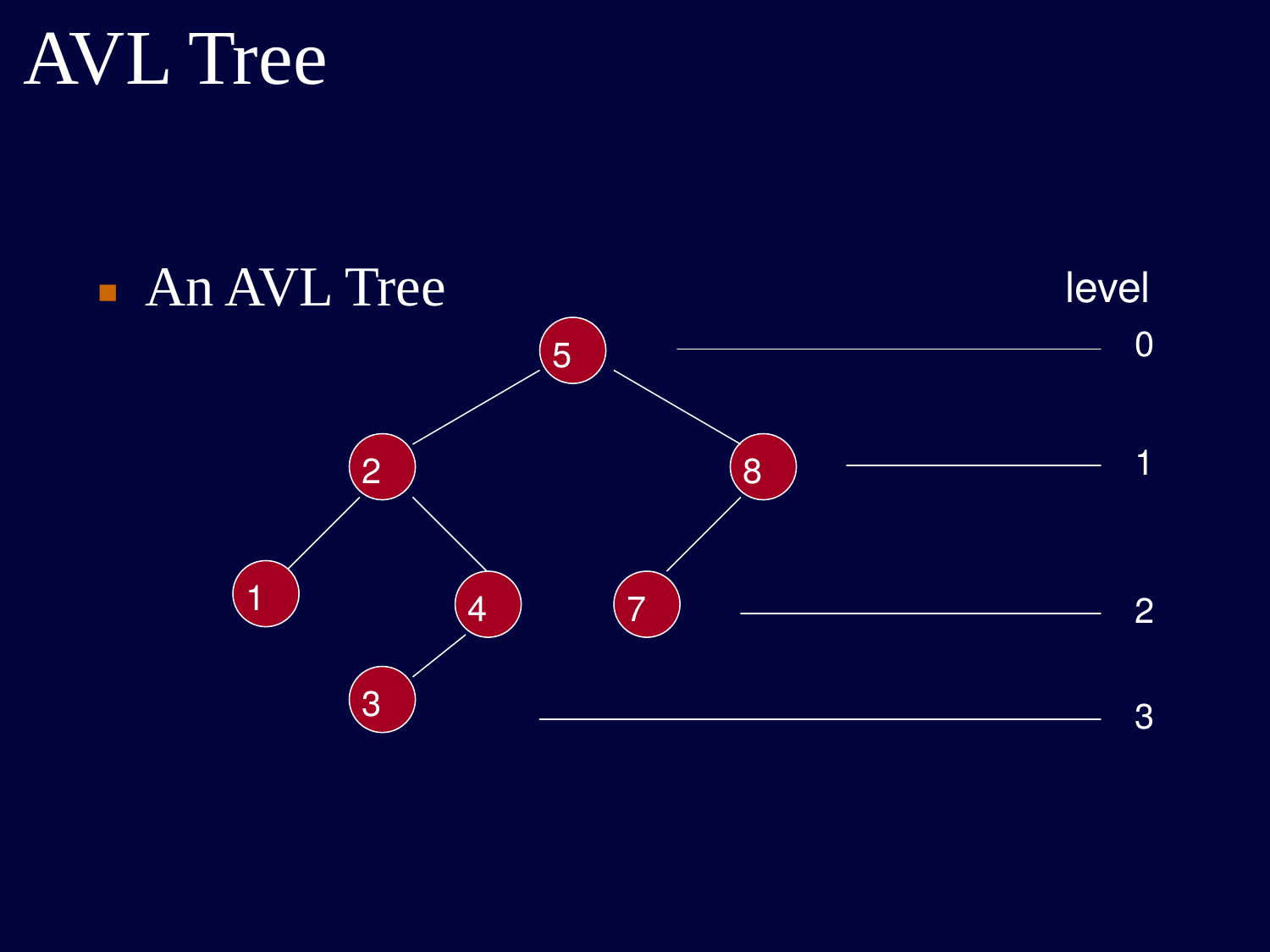

# AVL Tree
An AVL Tree
level
0

5

2

8
1

1

4

7
2

3
3